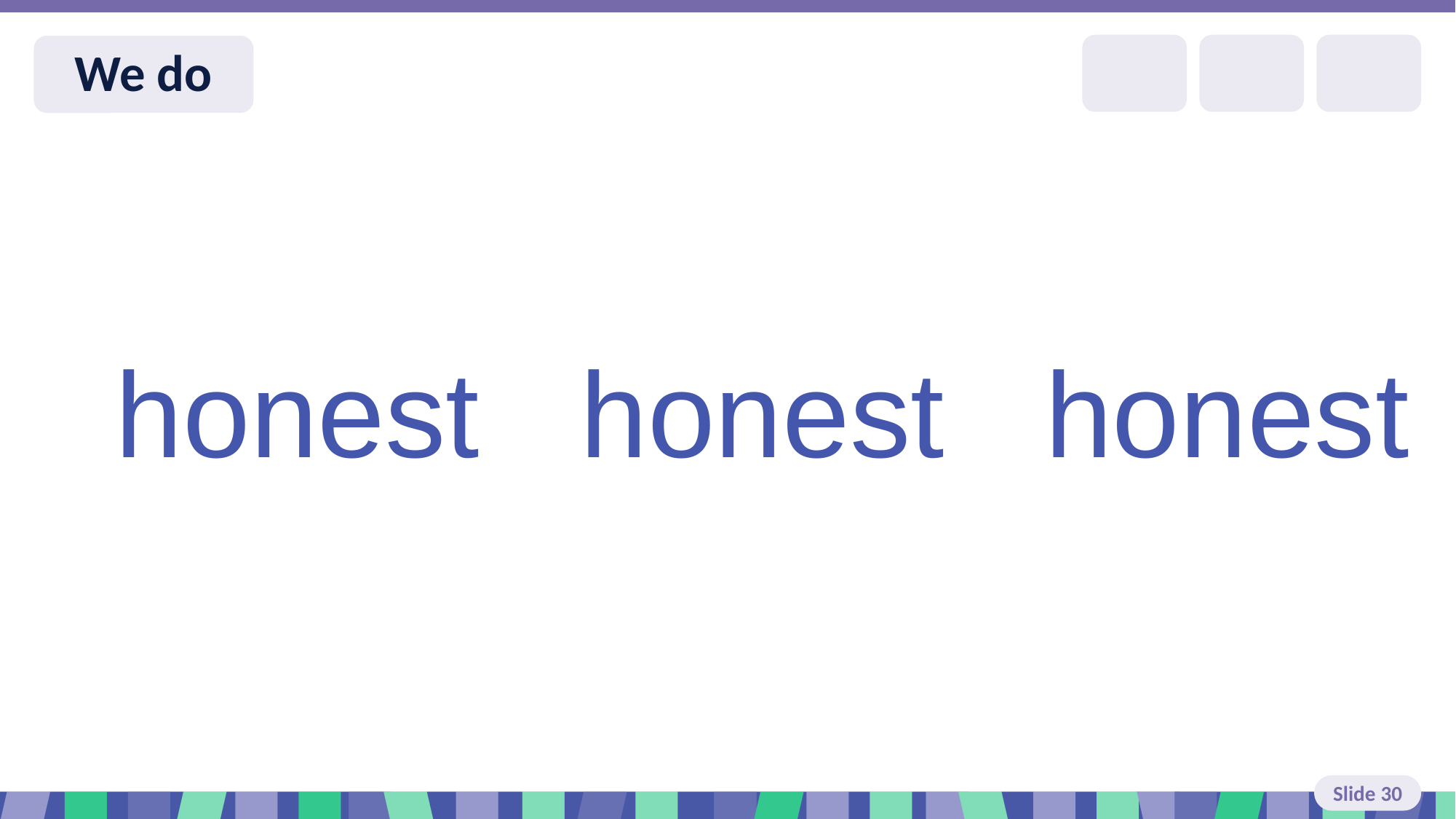

Slide 30 We do
honest   honest   honest